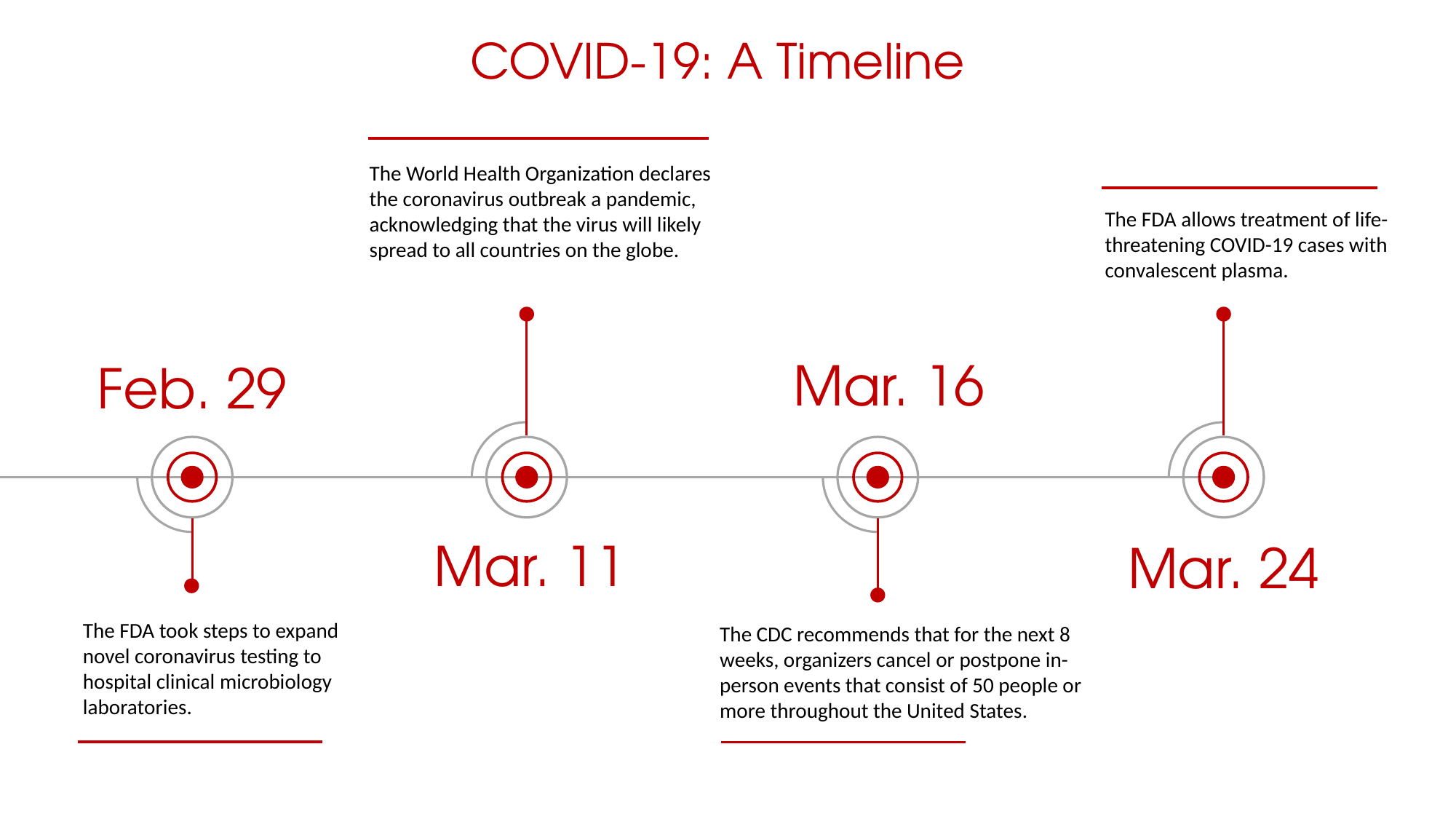

COVID-19: A Timeline
The World Health Organization declares the coronavirus outbreak a pandemic, acknowledging that the virus will likely spread to all countries on the globe.
The FDA allows treatment of life-threatening COVID-19 cases with convalescent plasma.

Mar. 16
Feb. 29

Mar. 11
Mar. 24

The FDA took steps to expand novel coronavirus testing to hospital clinical microbiology laboratories.
The CDC recommends that for the next 8 weeks, organizers cancel or postpone in-person events that consist of 50 people or more throughout the United States.